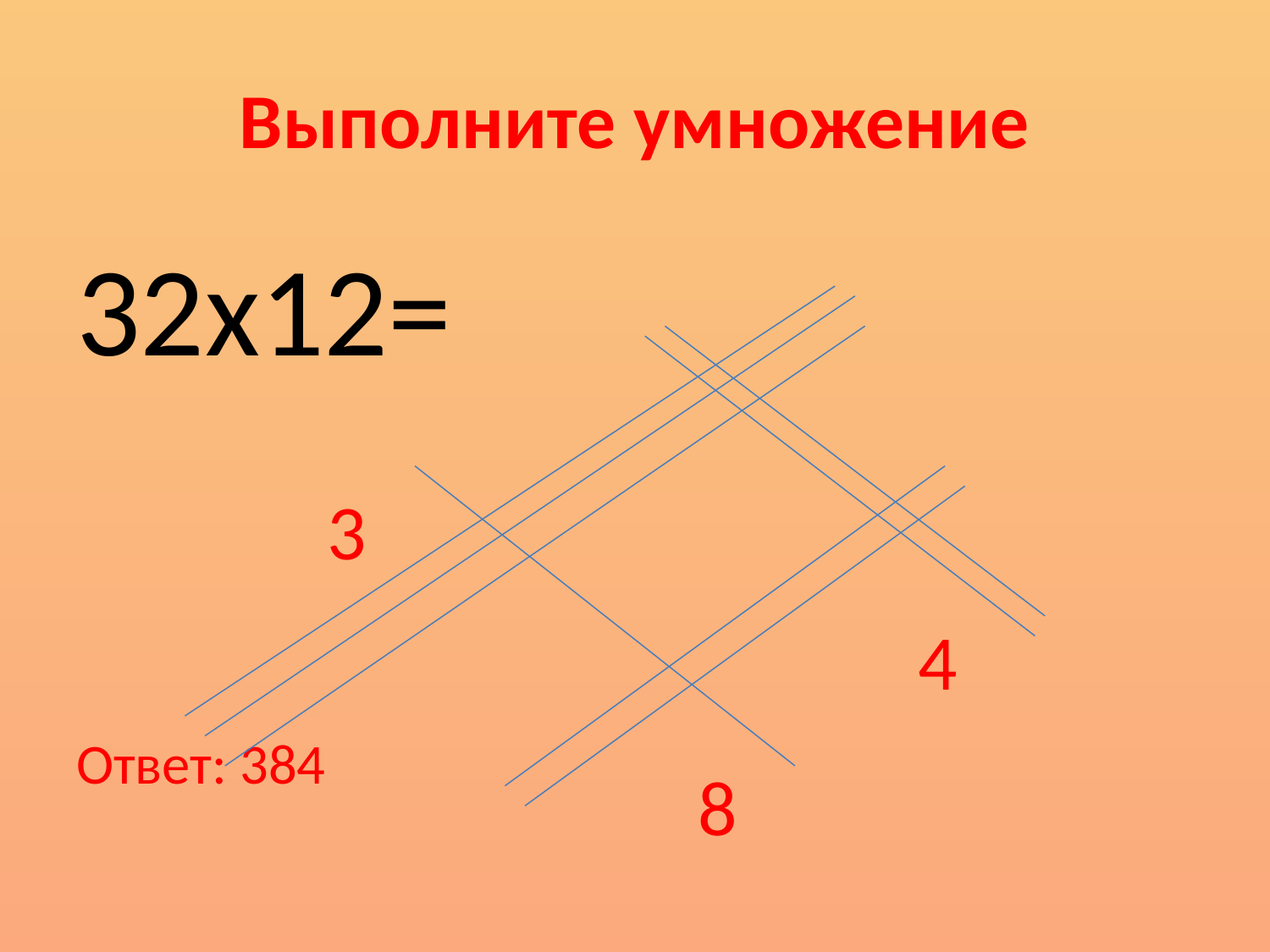

# Выполните умножение
32x12=

Ответ: 384
3
4

8